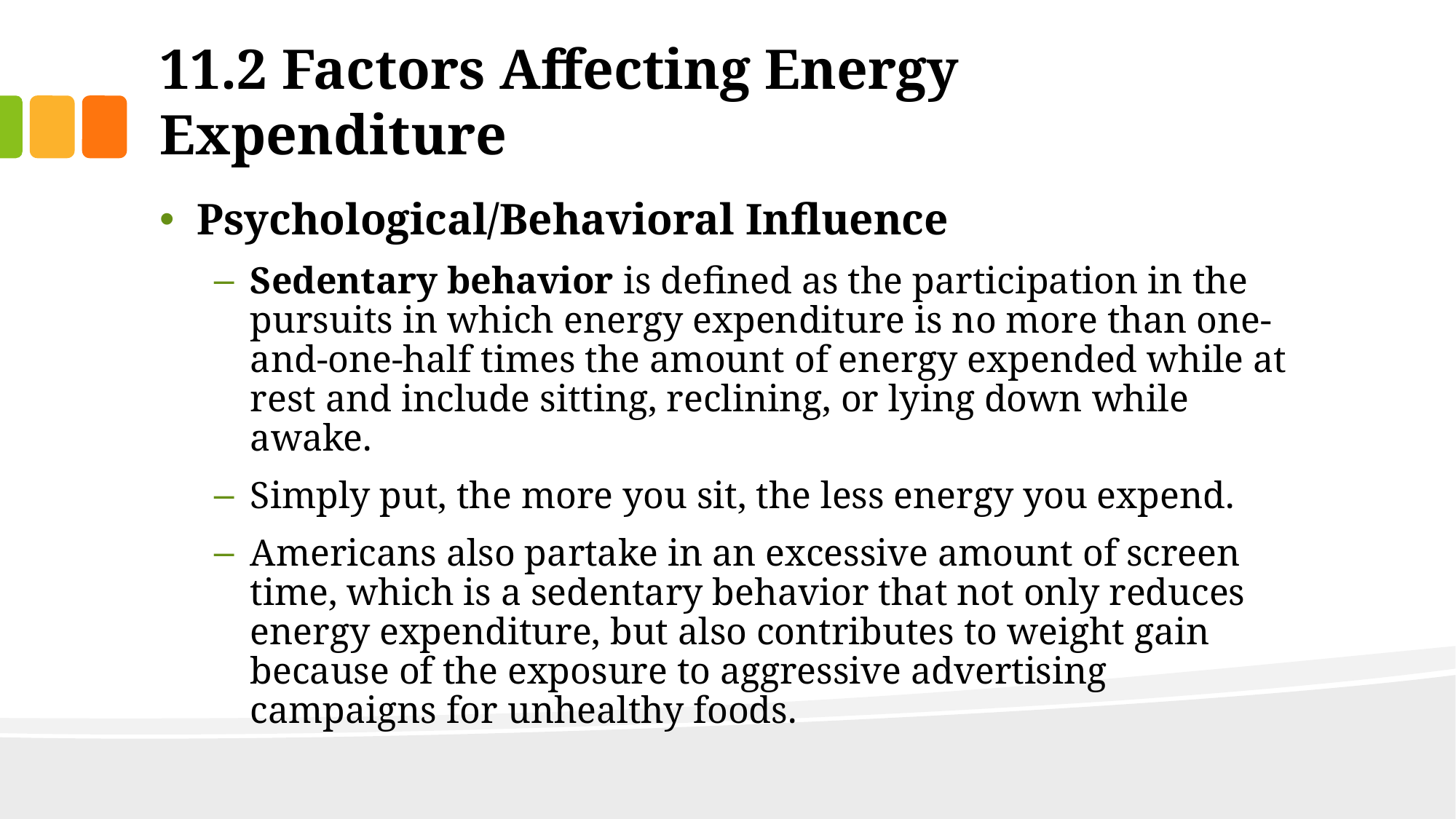

# 11.2 Factors Affecting Energy Expenditure
Psychological/Behavioral Influence
Sedentary behavior is defined as the participation in the pursuits in which energy expenditure is no more than one-and-one-half times the amount of energy expended while at rest and include sitting, reclining, or lying down while awake.
Simply put, the more you sit, the less energy you expend.
Americans also partake in an excessive amount of screen time, which is a sedentary behavior that not only reduces energy expenditure, but also contributes to weight gain because of the exposure to aggressive advertising campaigns for unhealthy foods.